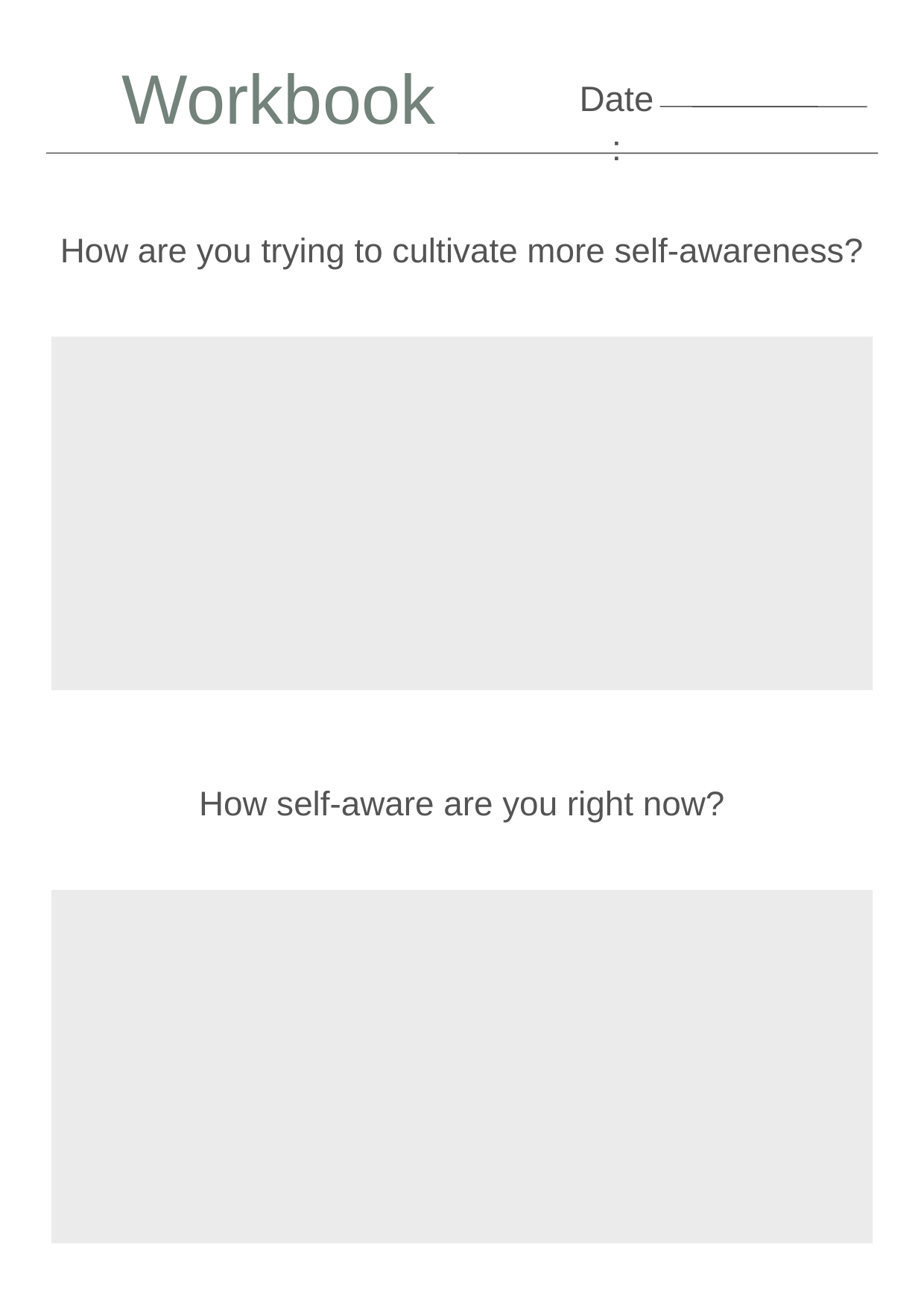

Workbook
Date:

How are you trying to cultivate more self-awareness?

How self-aware are you right now?